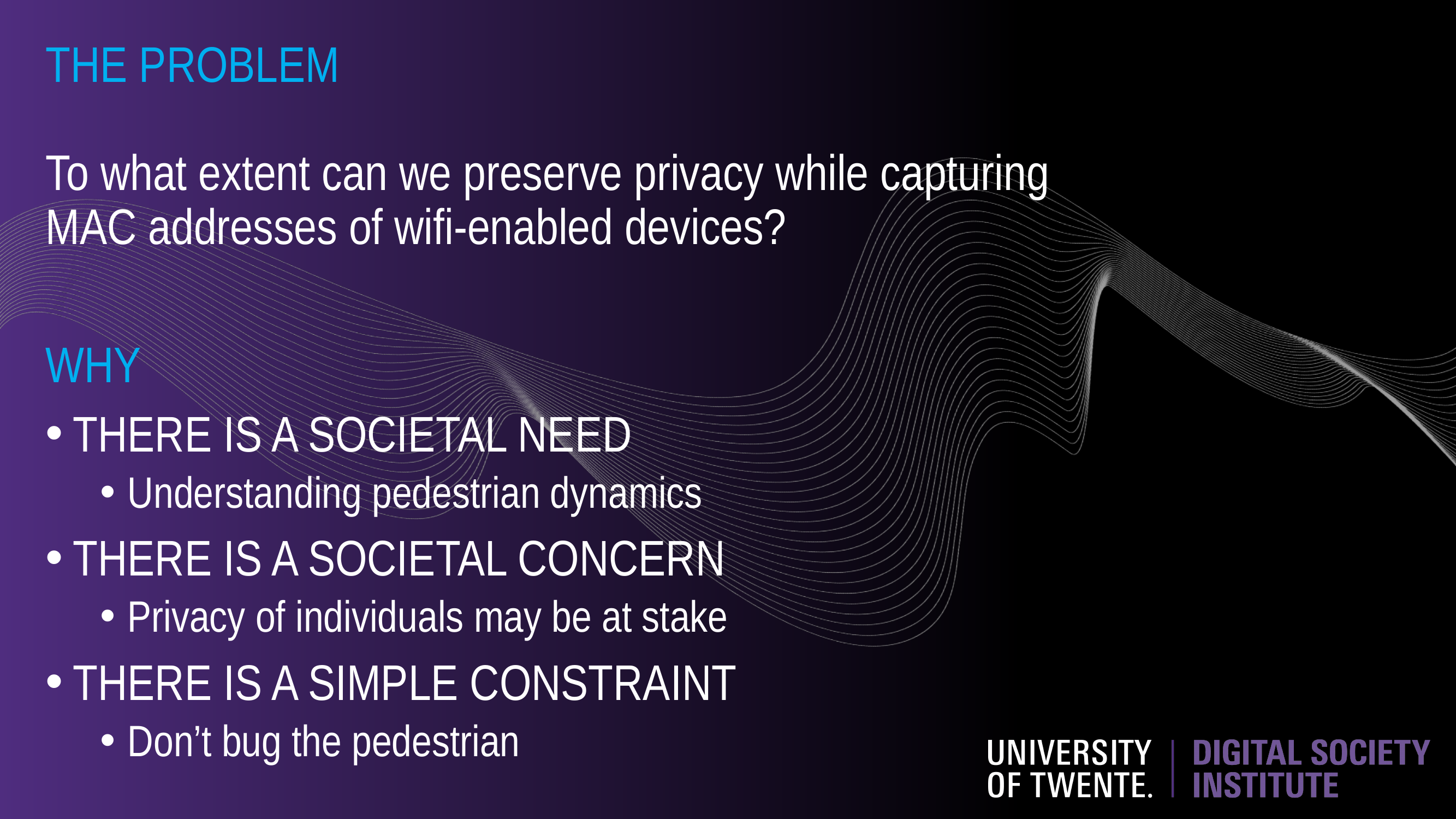

THE PROBLEM
To what extent can we preserve privacy while capturing MAC addresses of wifi-enabled devices?

WHY
THERE IS A SOCIETAL NEED
Understanding pedestrian dynamics
THERE IS A SOCIETAL CONCERN
Privacy of individuals may be at stake
THERE IS A SIMPLE CONSTRAINT
Don’t bug the pedestrian